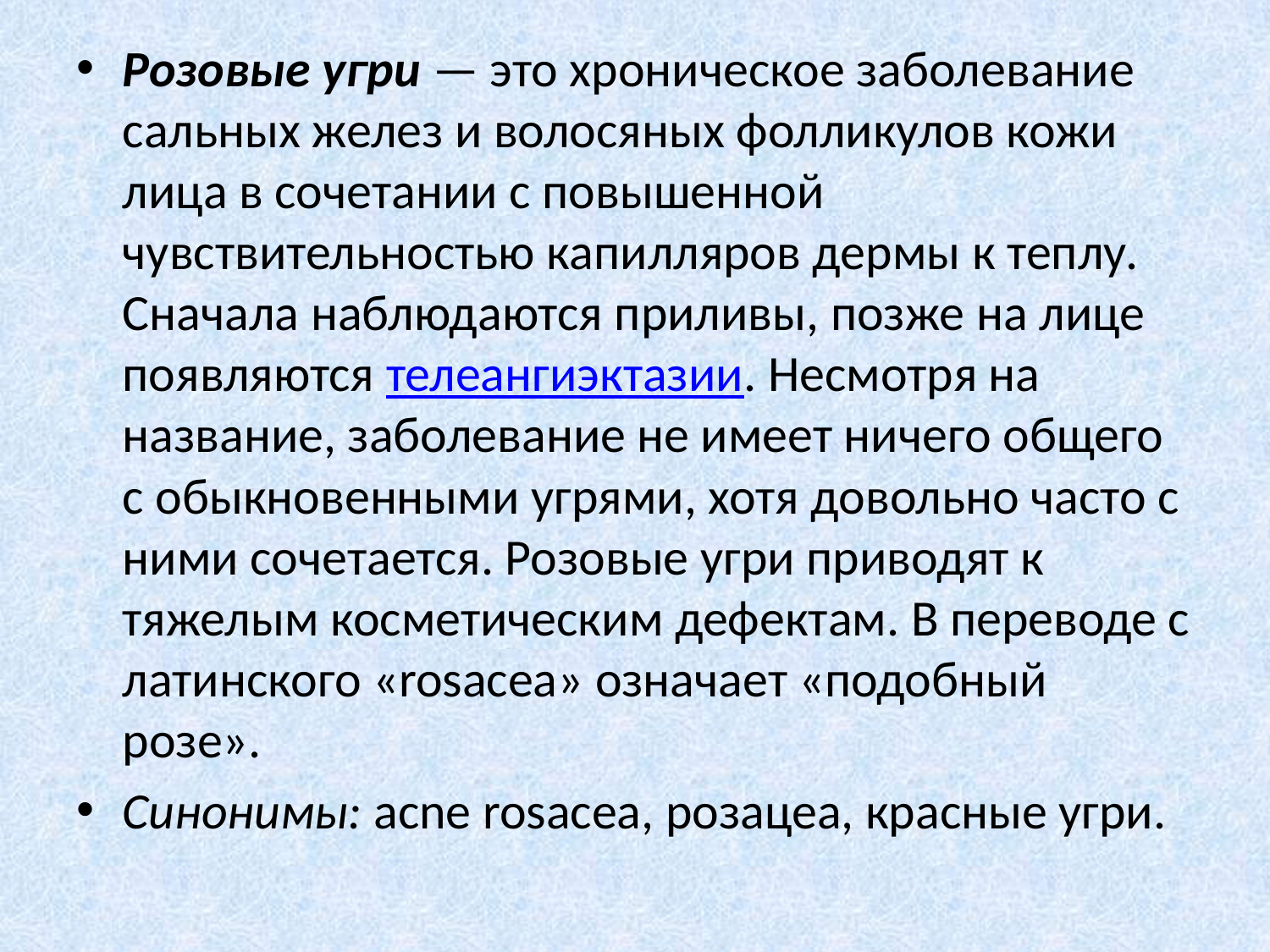

Розовые угри — это хроническое заболевание сальных желез и волосяных фолликулов кожи лица в сочетании с повышенной чувствительностью капилляров дермы к теплу. Сначала наблюдаются приливы, позже на лице появляются телеангиэктазии. Несмотря на название, заболевание не имеет ничего общего с обыкновенными угрями, хотя довольно часто с ними сочетается. Розовые угри приводят к тяжелым косметическим дефектам. В переводе с латинского «rosacea» означает «подобный розе».
Синонимы: acne rosacea, розацеа, красные угри.